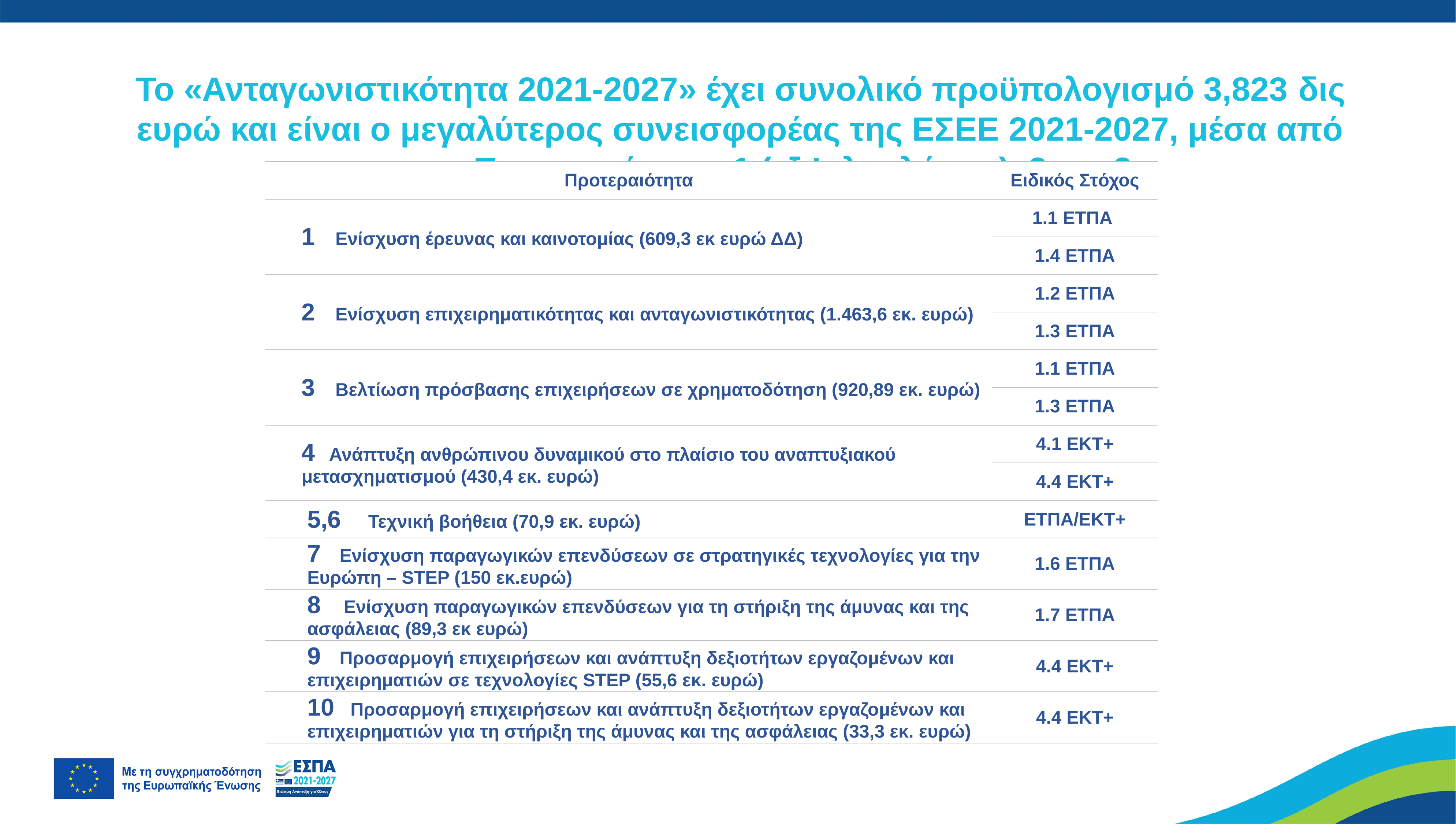

Το «Ανταγωνιστικότητα 2021-2027» έχει συνολικό προϋπολογισμό 3,823 δις ευρώ και είναι ο μεγαλύτερος συνεισφορέας της ΕΣΕΕ 2021-2027, μέσα από τις στις Προτεραιότητες 1 (εξ ’ολοκλήρου), 2 και 3
| Προτεραιότητα | Ειδικός Στόχος |
| --- | --- |
| 1 Ενίσχυση έρευνας και καινοτομίας (609,3 εκ ευρώ ΔΔ) | 1.1 ΕΤΠΑ |
|  | 1.4 ΕΤΠΑ |
| 2 Ενίσχυση επιχειρηματικότητας και ανταγωνιστικότητας (1.463,6 εκ. ευρώ) | 1.2 ΕΤΠΑ |
|  | 1.3 ΕΤΠΑ |
| 3 Βελτίωση πρόσβασης επιχειρήσεων σε χρηματοδότηση (920,89 εκ. ευρώ) | 1.1 ΕΤΠΑ |
|  | 1.3 ΕΤΠΑ |
| 4 Ανάπτυξη ανθρώπινου δυναμικού στο πλαίσιο του αναπτυξιακού μετασχηματισμού (430,4 εκ. ευρώ) | 4.1 ΕΚΤ+ |
|  | 4.4 ΕΚΤ+ |
| 5,6  Τεχνική βοήθεια (70,9 εκ. ευρώ) | ΕΤΠΑ/ΕΚΤ+ |
| 7 Ενίσχυση παραγωγικών επενδύσεων σε στρατηγικές τεχνολογίες για την Ευρώπη – STEP (150 εκ.ευρώ) | 1.6 ΕΤΠΑ |
| 8 Ενίσχυση παραγωγικών επενδύσεων για τη στήριξη της άμυνας και της ασφάλειας (89,3 εκ ευρώ) | 1.7 ΕΤΠΑ |
| 9 Προσαρμογή επιχειρήσεων και ανάπτυξη δεξιοτήτων εργαζομένων και επιχειρηματιών σε τεχνολογίες STEP (55,6 εκ. ευρώ) | 4.4 ΕΚΤ+ |
| 10 Προσαρμογή επιχειρήσεων και ανάπτυξη δεξιοτήτων εργαζομένων και επιχειρηματιών για τη στήριξη της άμυνας και της ασφάλειας (33,3 εκ. ευρώ) | 4.4 ΕΚΤ+ |